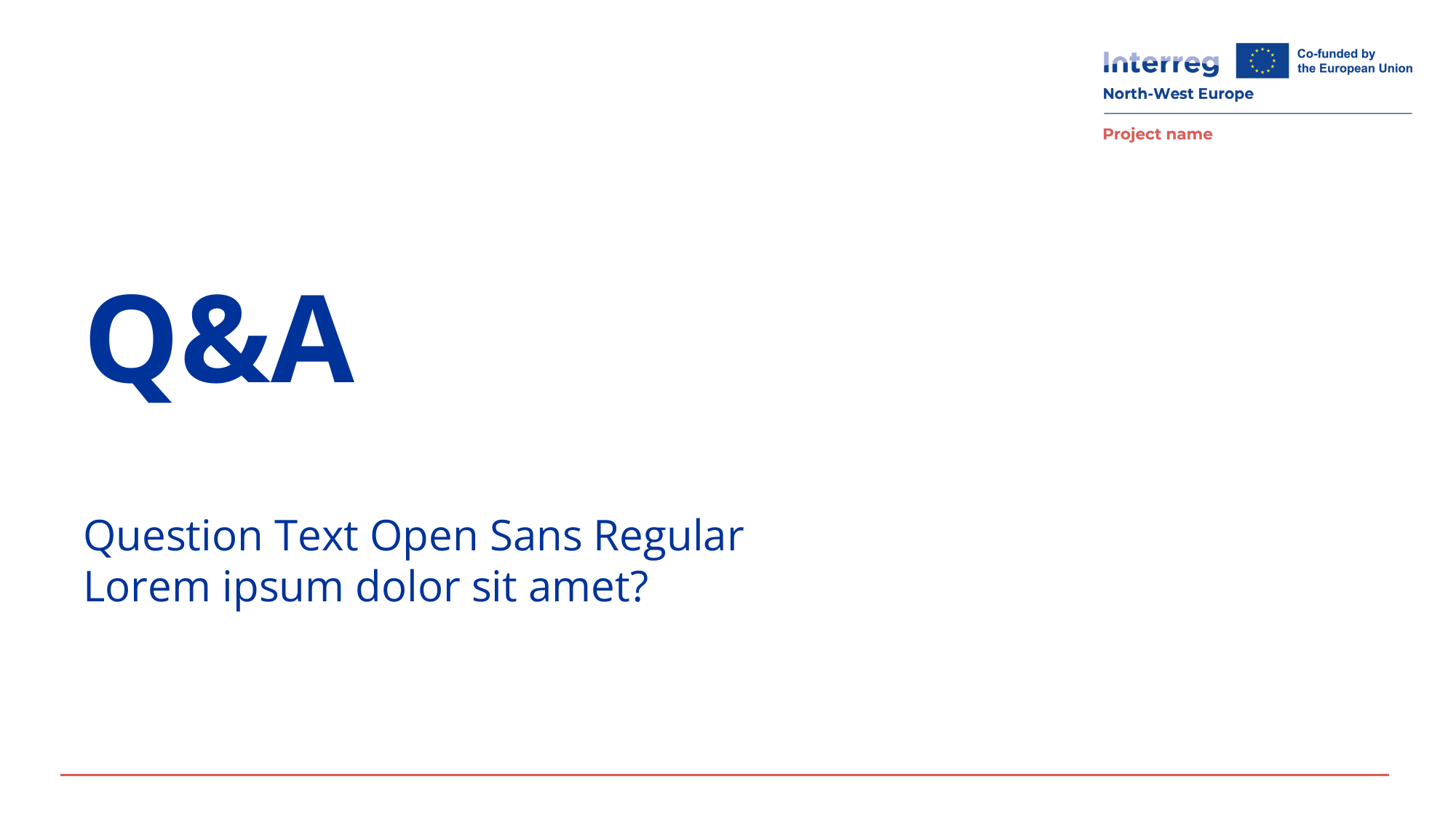

Q&A

Question Text Open Sans Regular
Lorem ipsum dolor sit amet?